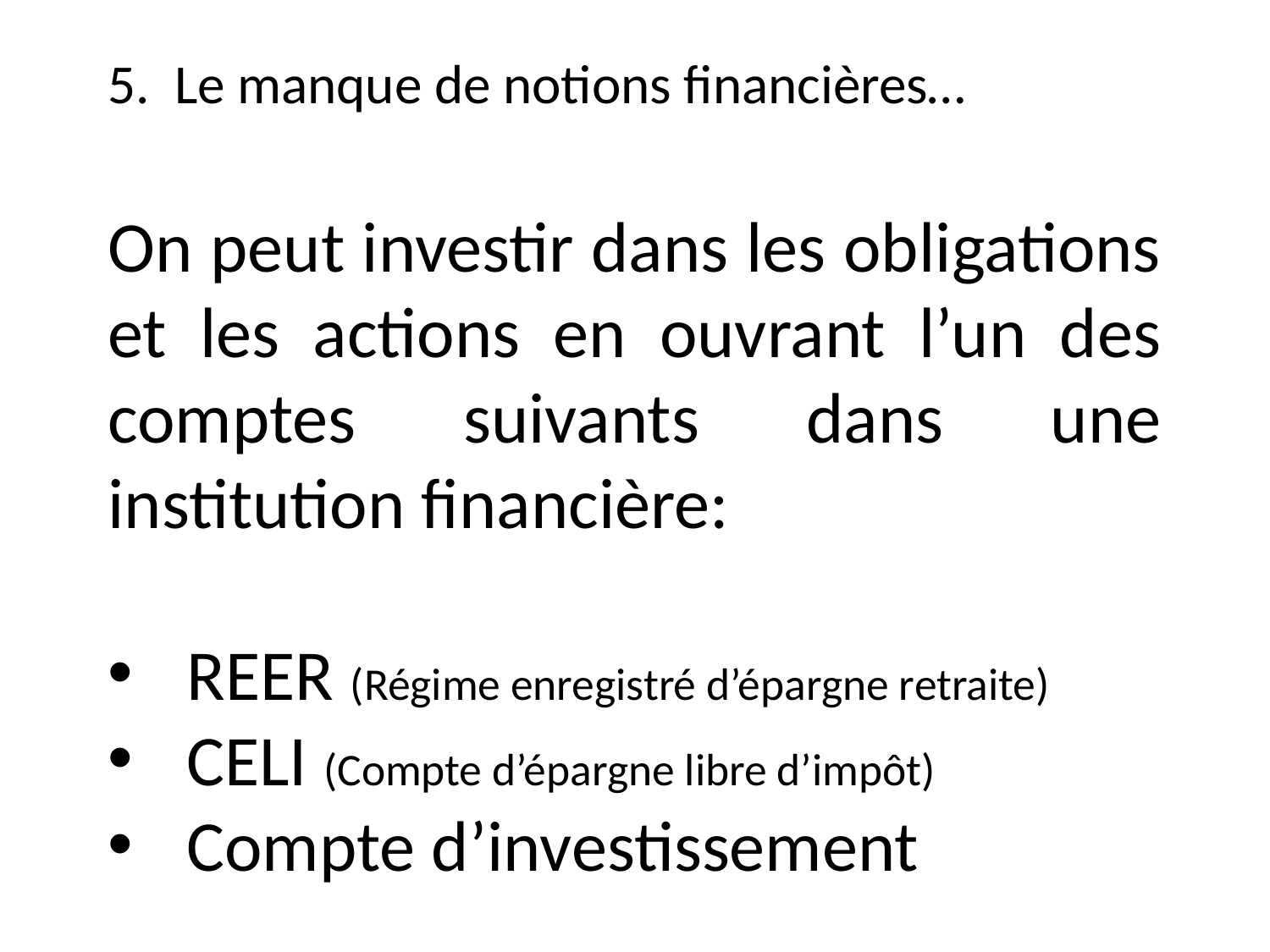

5.  Le manque de notions financières…

On peut investir dans les obligations et les actions en ouvrant l’un des comptes suivants dans une institution financière:

REER (Régime enregistré d’épargne retraite)
CELI (Compte d’épargne libre d’impôt)
Compte d’investissement